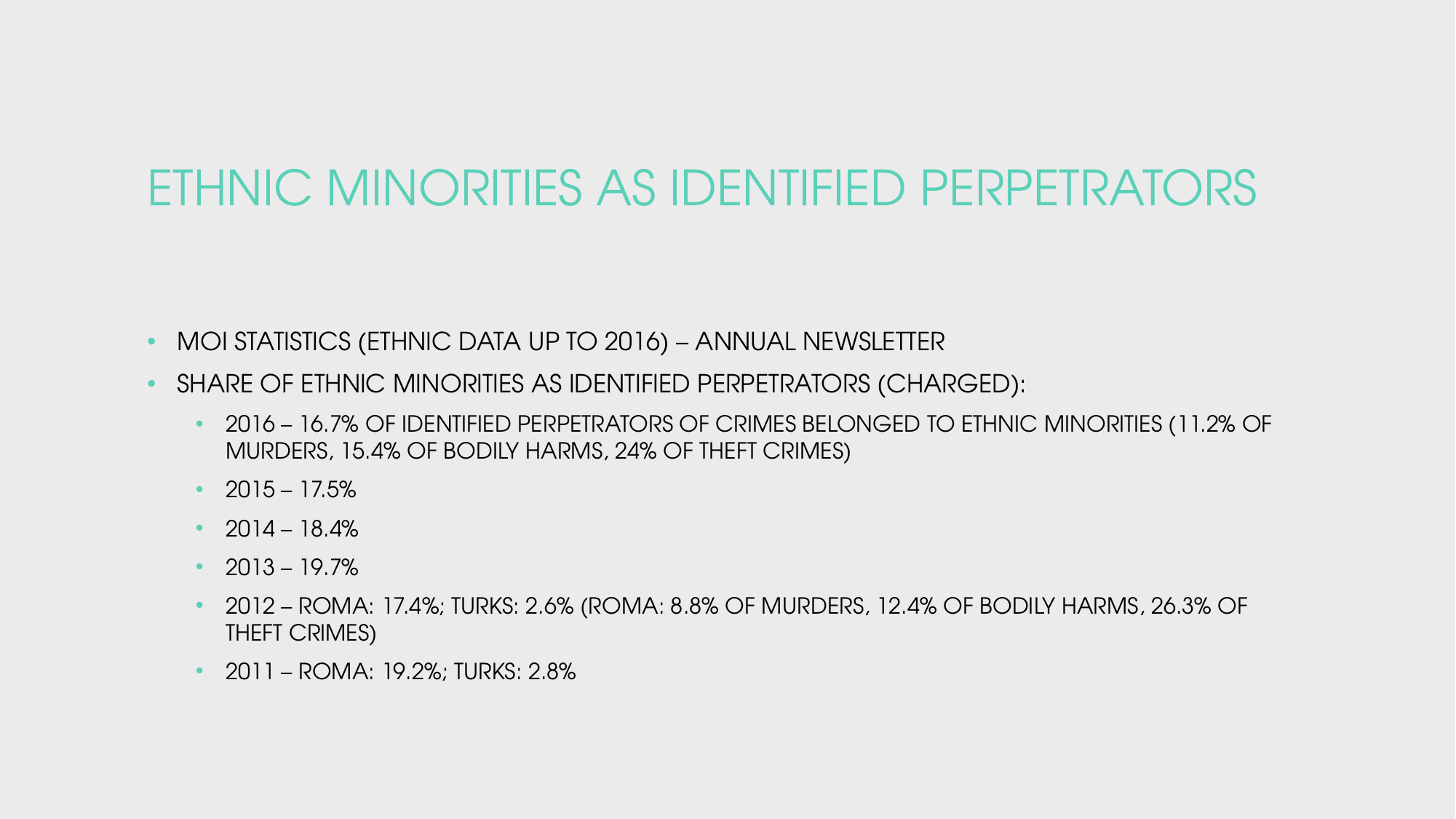

# Ethnic minorities as identified perpetrators
MoI statistics (ethnic data up to 2016) – annual newsletter
Share of ethnic minorities as identified perpetrators (charged):
2016 – 16.7% of identified perpetrators of crimes belonged to ethnic minorities (11.2% of murders, 15.4% of bodily harms, 24% of theft crimes)
2015 – 17.5%
2014 – 18.4%
2013 – 19.7%
2012 – Roma: 17.4%; Turks: 2.6% (Roma: 8.8% of murders, 12.4% of bodily harms, 26.3% of theft crimes)
2011 – Roma: 19.2%; Turks: 2.8%